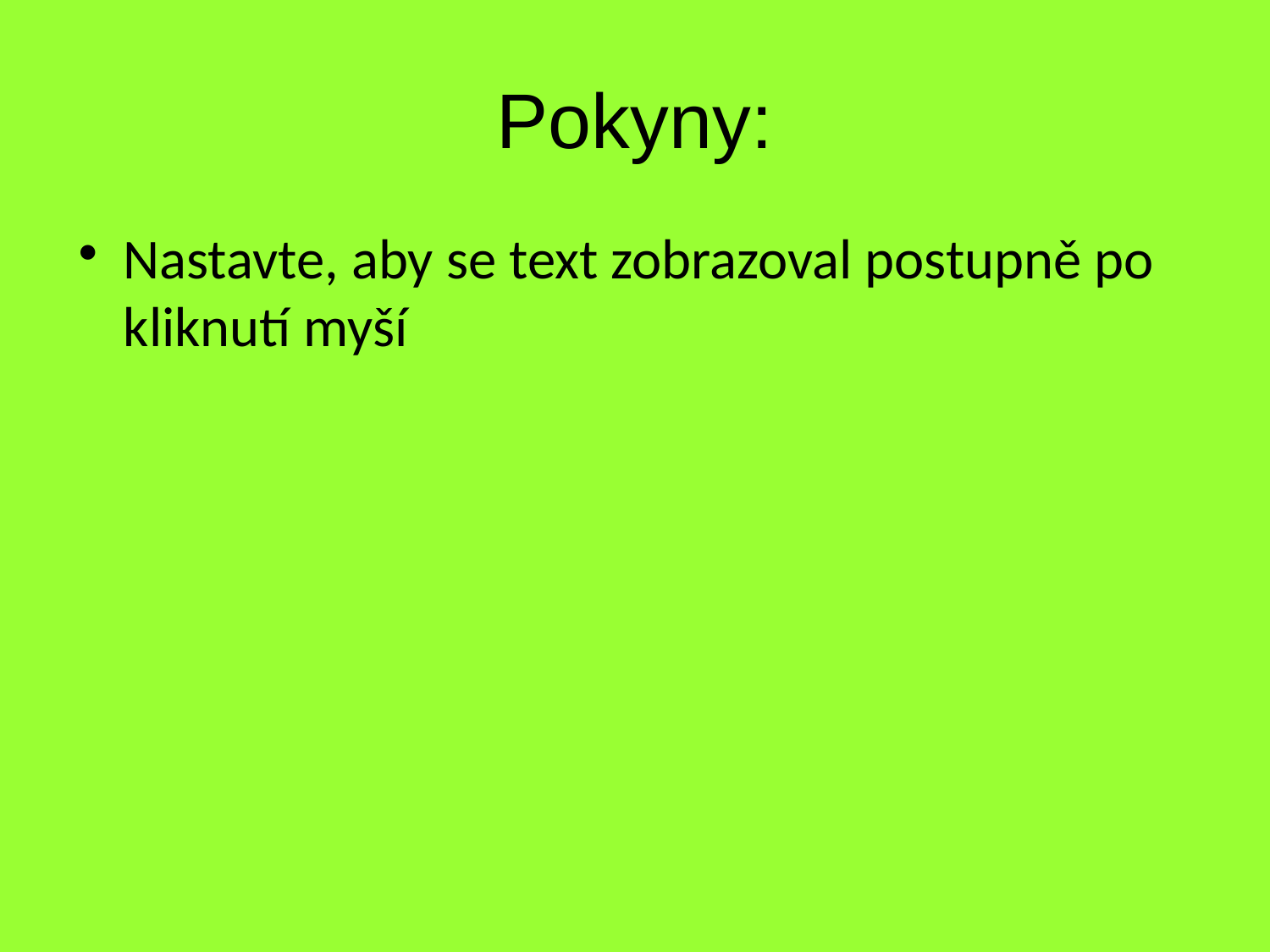

Pokyny:
Nastavte, aby se text zobrazoval postupně po kliknutí myší